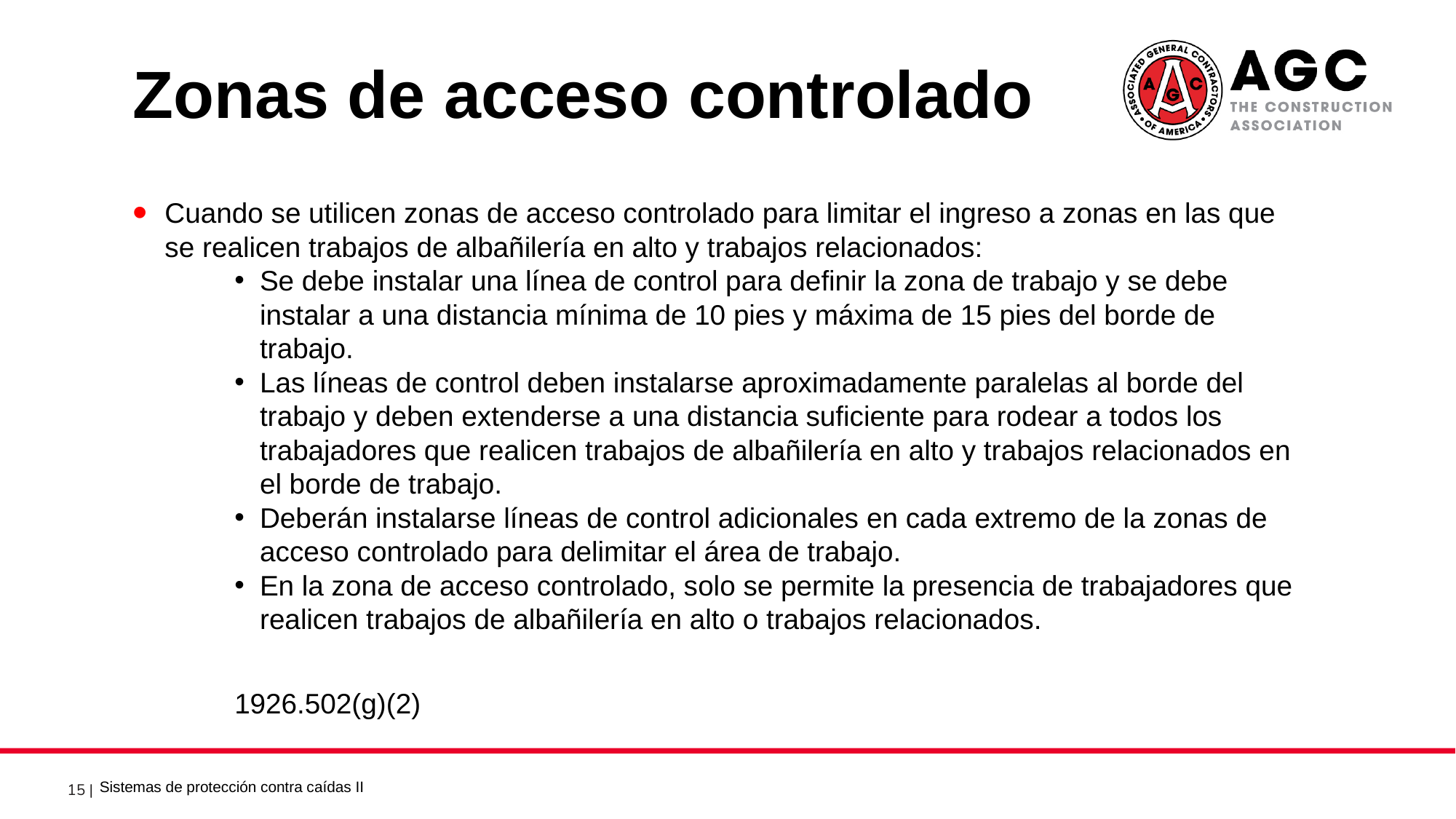

Zonas de acceso controlado 3
Cuando se utilicen zonas de acceso controlado para limitar el ingreso a zonas en las que se realicen trabajos de albañilería en alto y trabajos relacionados:
Se debe instalar una línea de control para definir la zona de trabajo y se debe instalar a una distancia mínima de 10 pies y máxima de 15 pies del borde de trabajo.
Las líneas de control deben instalarse aproximadamente paralelas al borde del trabajo y deben extenderse a una distancia suficiente para rodear a todos los trabajadores que realicen trabajos de albañilería en alto y trabajos relacionados en el borde de trabajo.
Deberán instalarse líneas de control adicionales en cada extremo de la zonas de acceso controlado para delimitar el área de trabajo.
En la zona de acceso controlado, solo se permite la presencia de trabajadores que realicen trabajos de albañilería en alto o trabajos relacionados.

1926.502(g)(2)
Sistemas de protección contra caídas II